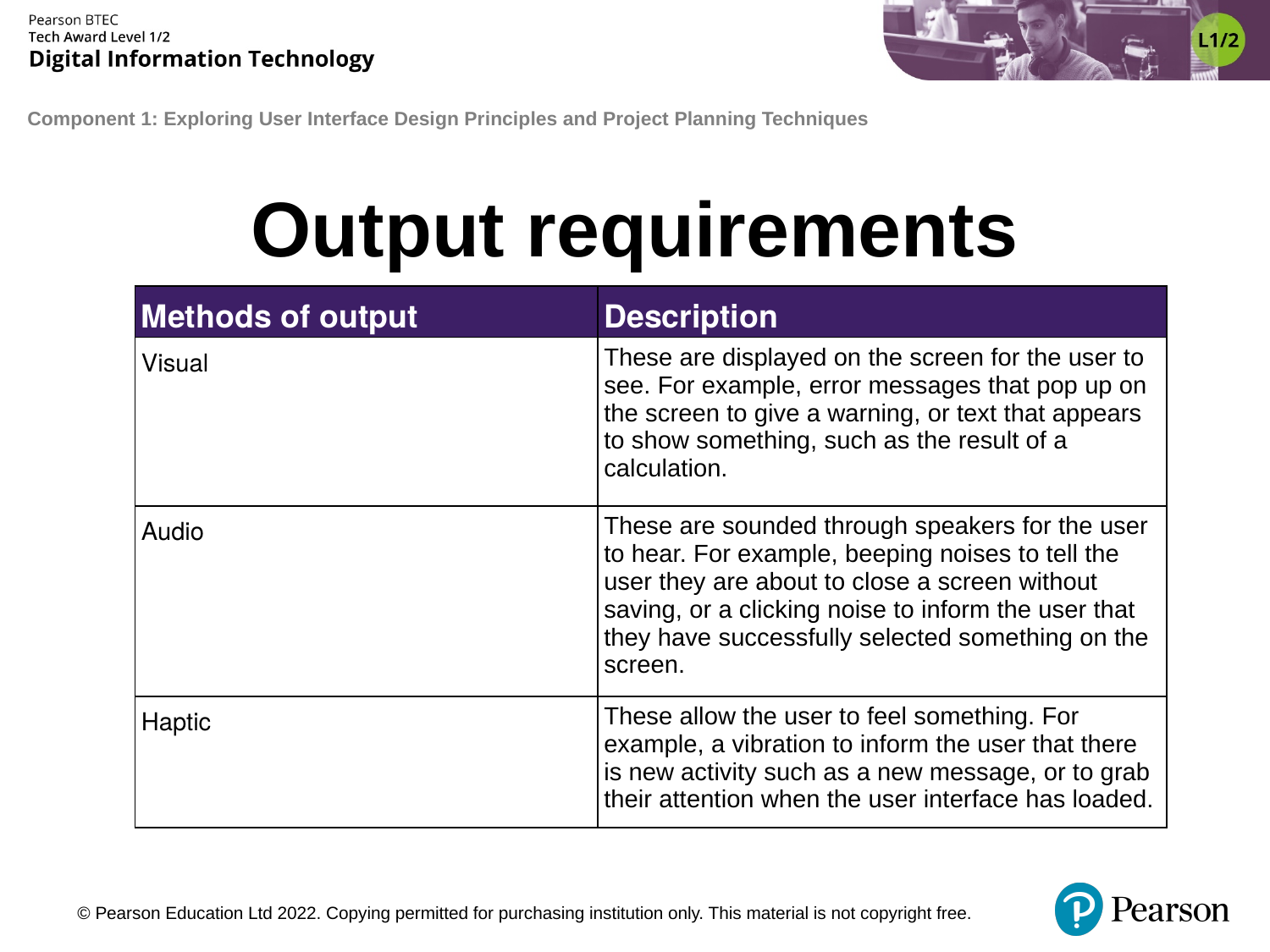

# Output requirements
| Methods of output | Description |
| --- | --- |
| Visual | These are displayed on the screen for the user to see. For example, error messages that pop up on the screen to give a warning, or text that appears to show something, such as the result of a calculation. |
| Audio | These are sounded through speakers for the user to hear. For example, beeping noises to tell the user they are about to close a screen without saving, or a clicking noise to inform the user that they have successfully selected something on the screen. |
| Haptic | These allow the user to feel something. For example, a vibration to inform the user that there is new activity such as a new message, or to grab their attention when the user interface has loaded. |
Methods of
Description
output

Visual

Audio

Haptic